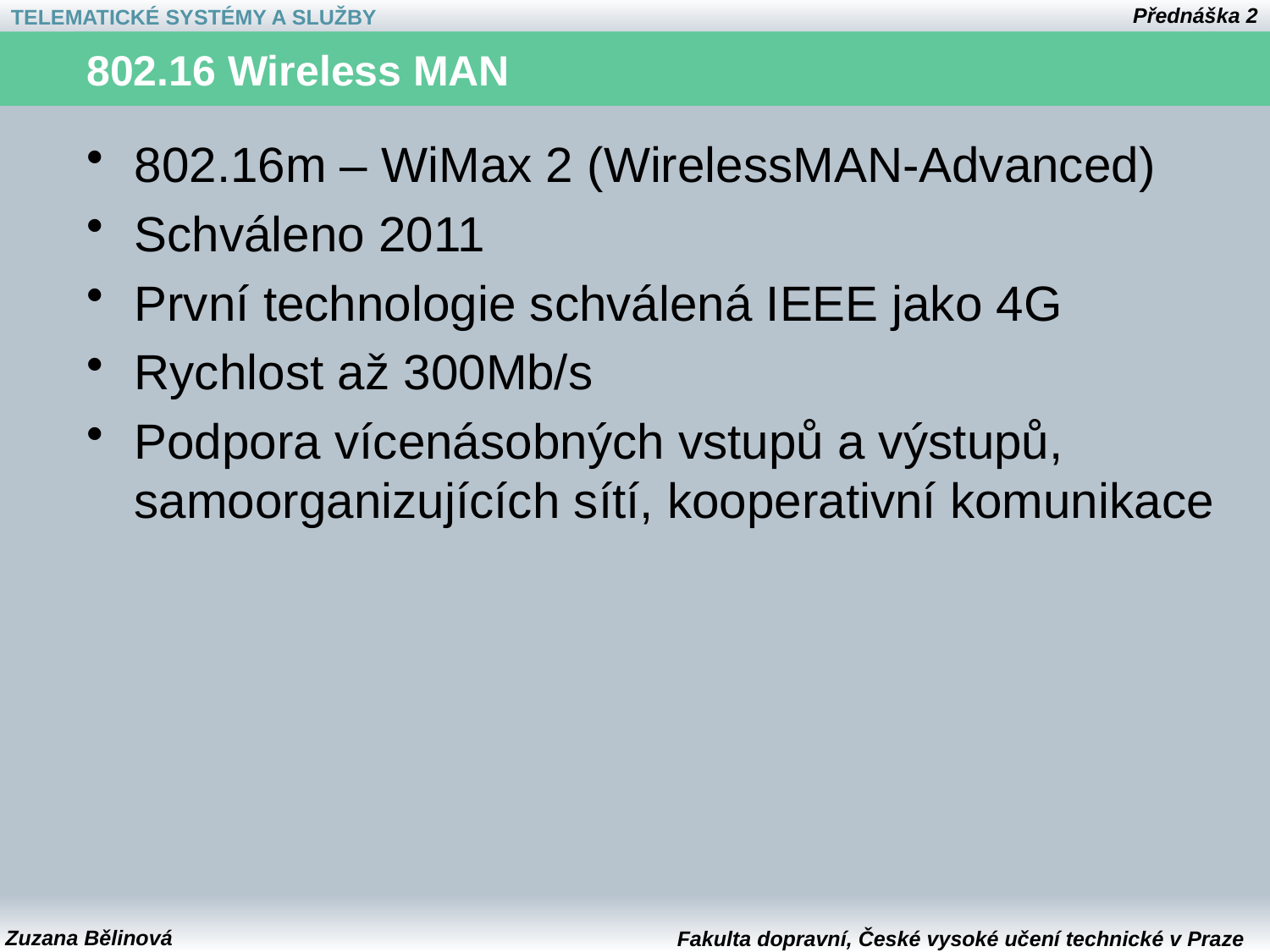

# 802.16 Wireless MAN
802.16m – WiMax 2 (WirelessMAN-Advanced)
Schváleno 2011
První technologie schválená IEEE jako 4G
Rychlost až 300Mb/s
Podpora vícenásobných vstupů a výstupů, samoorganizujících sítí, kooperativní komunikace